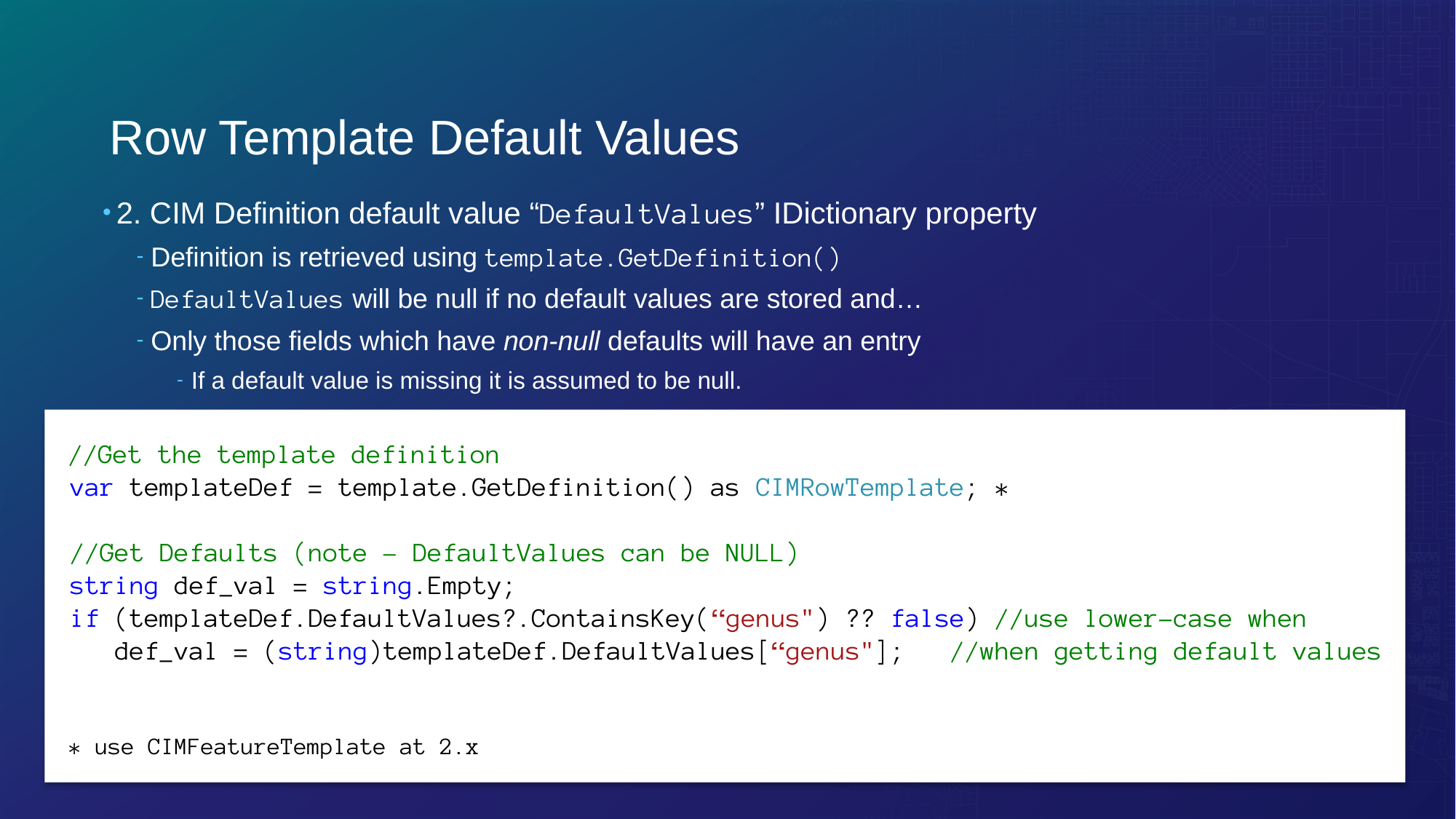

# Row Template Default Values
2. CIM Definition default value “DefaultValues” IDictionary property
Definition is retrieved using template.GetDefinition()
DefaultValues will be null if no default values are stored and…
Only those fields which have non-null defaults will have an entry
If a default value is missing it is assumed to be null.

 //Get the template definition
 var templateDef = template.GetDefinition() as CIMRowTemplate; *

 //Get Defaults (note – DefaultValues can be NULL)
 string def_val = string.Empty;
 if (templateDef.DefaultValues?.ContainsKey(“genus") ?? false) //use lower-case when
    def_val = (string)templateDef.DefaultValues[“genus"];   //when getting default values

 * use CIMFeatureTemplate at 2.x